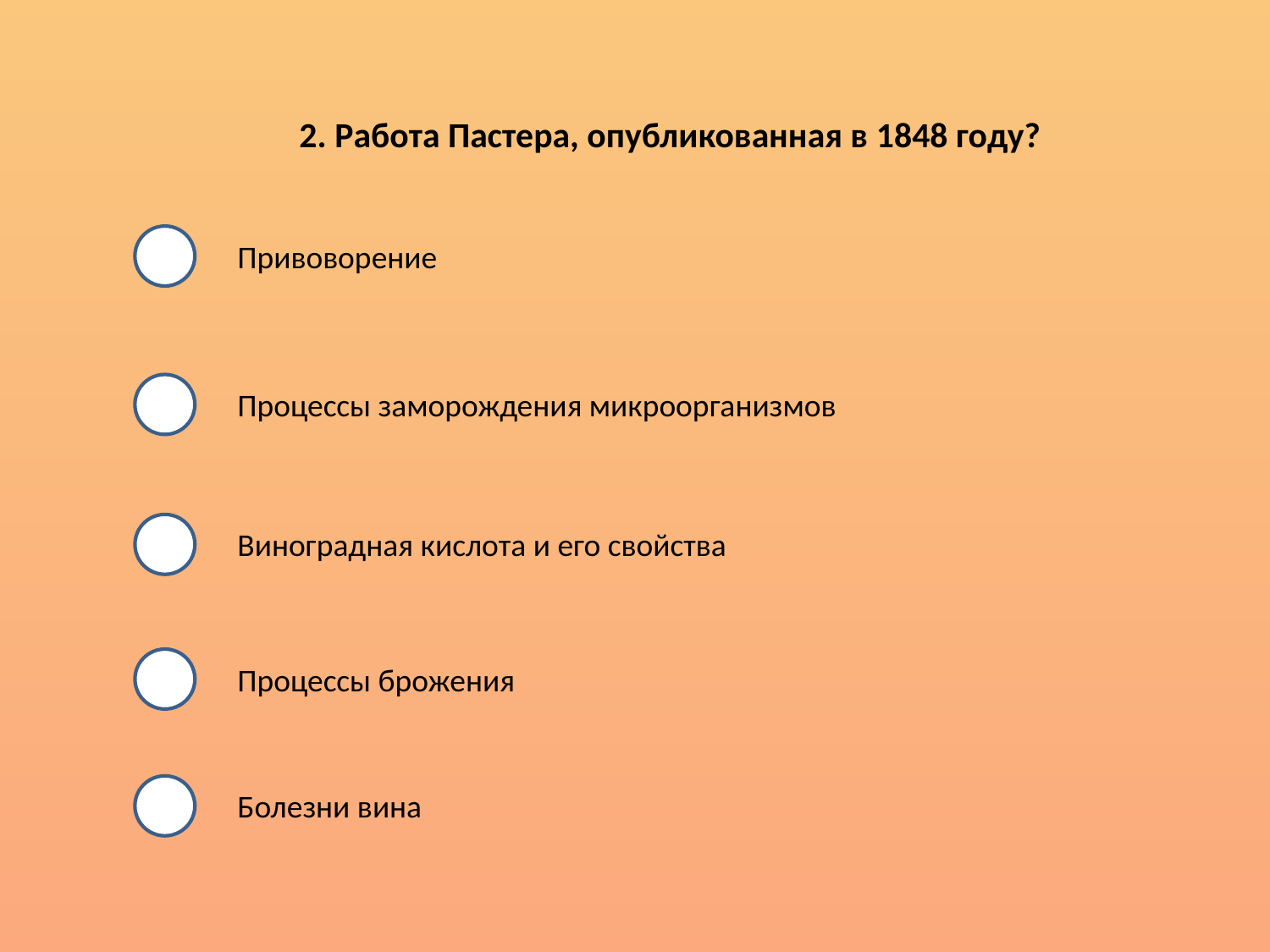

2. Работа Пастера, опубликованная в 1848 году?

Привоворение

Процессы заморождения микроорганизмов

Виноградная кислота и его свойства

Процессы брожения

Болезни вина